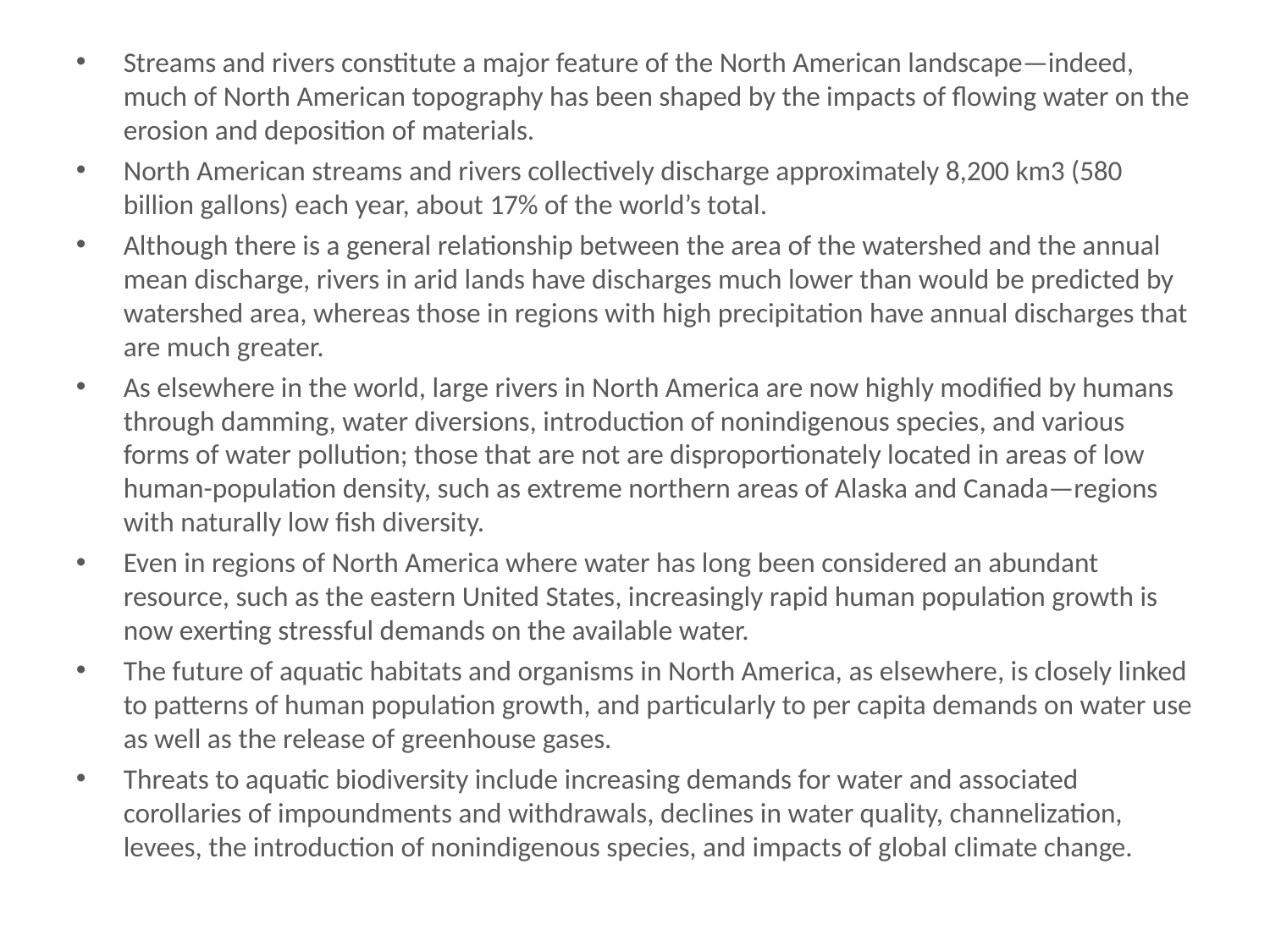

# Streams and rivers constitute a major feature of the North American landscape...
Streams and rivers constitute a major feature of the North American landscape—indeed, much of North American topography has been shaped by the impacts of flowing water on the erosion and deposition of materials.
North American streams and rivers collectively discharge approximately 8,200 km3 (580 billion gallons) each year, about 17% of the world’s total.
Although there is a general relationship between the area of the watershed and the annual mean discharge, rivers in arid lands have discharges much lower than would be predicted by watershed area, whereas those in regions with high precipitation have annual discharges that are much greater.
As elsewhere in the world, large rivers in North America are now highly modified by humans through damming, water diversions, introduction of nonindigenous species, and various forms of water pollution; those that are not are disproportionately located in areas of low human-population density, such as extreme northern areas of Alaska and Canada—regions with naturally low fish diversity.
Even in regions of North America where water has long been considered an abundant resource, such as the eastern United States, increasingly rapid human population growth is now exerting stressful demands on the available water.
The future of aquatic habitats and organisms in North America, as elsewhere, is closely linked to patterns of human population growth, and particularly to per capita demands on water use as well as the release of greenhouse gases.
Threats to aquatic biodiversity include increasing demands for water and associated corollaries of impoundments and withdrawals, declines in water quality, channelization, levees, the introduction of nonindigenous species, and impacts of global climate change.